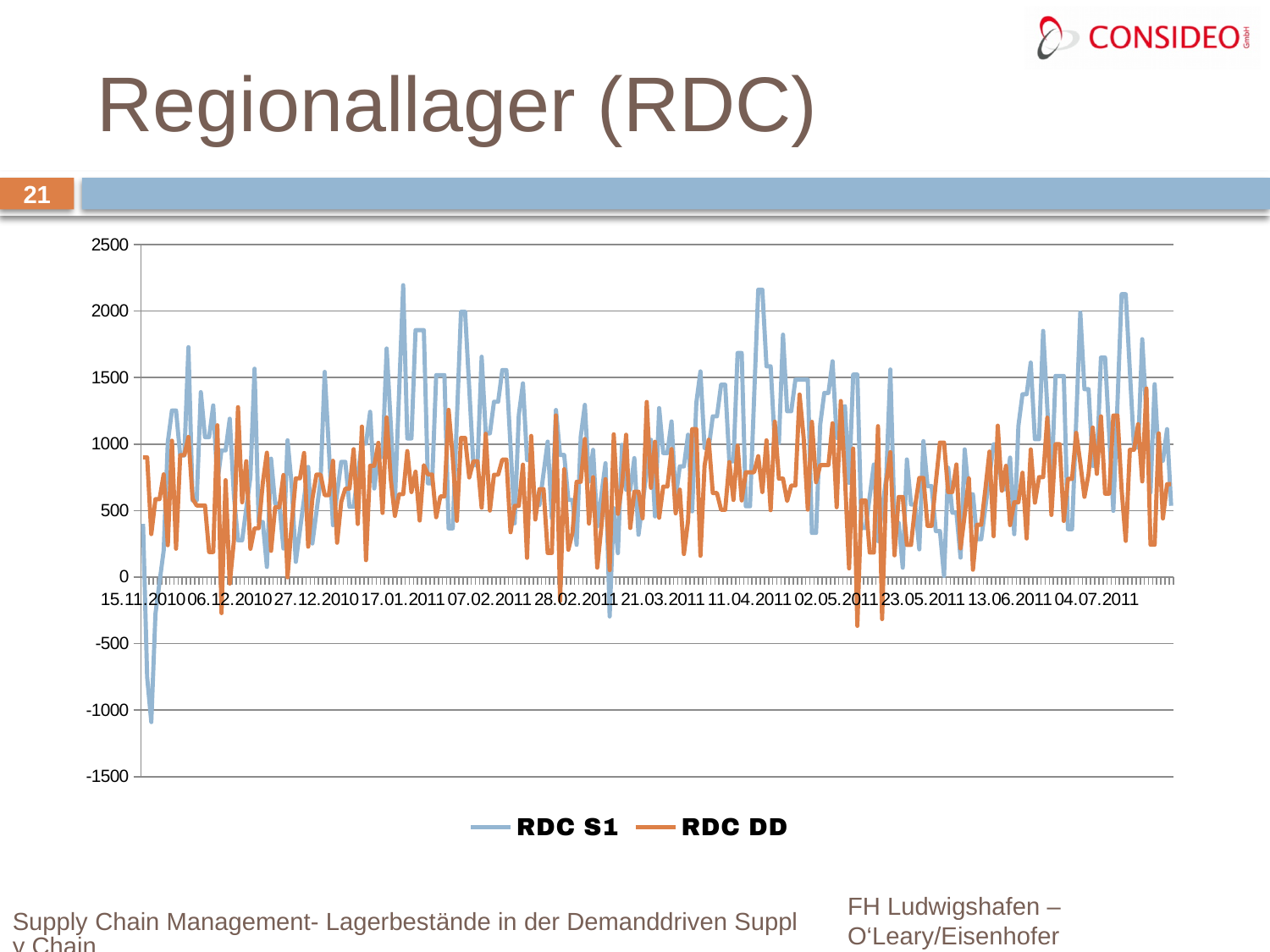

# Regionallager (RDC)
21

### Chart

| Category | RDC S1 | RDC DD |
|---|---|---|
| 15.11.2010 | 400.0 | 900.0 |
| 16.11.2010 | -752.0 | 900.0 |
| 17.11.2010 | -1090.0 | 323.0 |
| 18.11.2010 | -276.0 | 586.0 |
| 19.11.2010 | -38.0 | 586.0 |
| 20.11.2010 | 200.0 | 772.0 |
| 21.11.2010 | 1014.0 | 239.0 |
| 22.11.2010 | 1252.0 | 1025.0 |
| 23.11.2010 | 1252.0 | 213.0 |
| 24.11.2010 | 914.0 | 916.0 |
| 25.11.2010 | 914.0 | 916.0 |
| 26.11.2010 | 1728.0 | 1053.0 |
| 27.11.2010 | 576.0 | 588.0 |
| 28.11.2010 | 576.0 | 538.0 |
| 29.11.2010 | 1390.0 | 538.0 |
| 30.11.2010 | 1052.0 | 538.0 |
| 01.12.2010 | 1052.0 | 188.0 |
| 02.12.2010 | 1290.0 | 188.0 |
| 03.12.2010 | 714.0 | 1141.0 |
| 04.12.2010 | 952.0 | -271.0 |
| 05.12.2010 | 952.0 | 728.0 |
| 06.12.2010 | 1190.0 | -49.0 |
| 07.12.2010 | 614.0 | 273.0 |
| 08.12.2010 | 276.0 | 1277.0 |
| 09.12.2010 | 276.0 | 562.0 |
| 10.12.2010 | 514.0 | 871.0 |
| 11.12.2010 | 752.0 | 212.0 |
| 12.12.2010 | 1566.0 | 367.0 |
| 13.12.2010 | 414.0 | 367.0 |
| 14.12.2010 | 414.0 | 708.0 |
| 15.12.2010 | 76.0 | 935.0 |
| 16.12.2010 | 890.0 | 197.0 |
| 17.12.2010 | 552.0 | 525.0 |
| 18.12.2010 | 552.0 | 525.0 |
| 19.12.2010 | 214.0 | 767.0 |
| 20.12.2010 | 1028.0 | -2.0 |
| 21.12.2010 | 690.0 | 399.0 |
| 22.12.2010 | 114.0 | 742.0 |
| 23.12.2010 | 352.0 | 742.0 |
| 24.12.2010 | 590.0 | 933.0 |
| 25.12.2010 | 828.0 | 228.0 |
| 26.12.2010 | 252.0 | 587.0 |
| 27.12.2010 | 490.0 | 770.0 |
| 28.12.2010 | 728.0 | 770.0 |
| 29.12.2010 | 1542.0 | 616.0 |
| 30.12.2010 | 966.0 | 616.0 |
| 31.12.2010 | 390.0 | 874.0 |
| 01.01.2011 | 628.0 | 258.0 |
| 02.01.2011 | 866.0 | 566.0 |
| 03.01.2011 | 866.0 | 665.0 |
| 04.01.2011 | 528.0 | 665.0 |
| 05.01.2011 | 528.0 | 961.0 |
| 06.01.2011 | 766.0 | 399.0 |
| 07.01.2011 | 1004.0 | 1131.0 |
| 08.01.2011 | 1004.0 | 127.0 |
| 09.01.2011 | 1242.0 | 837.0 |
| 10.01.2011 | 666.0 | 837.0 |
| 11.01.2011 | 904.0 | 1009.0 |
| 12.01.2011 | 904.0 | 482.0 |
| 13.01.2011 | 1718.0 | 1200.0 |
| 14.01.2011 | 1142.0 | 733.0 |
| 15.01.2011 | 566.0 | 460.0 |
| 16.01.2011 | 1380.0 | 623.0 |
| 17.01.2011 | 2194.0 | 623.0 |
| 18.01.2011 | 1042.0 | 947.0 |
| 19.01.2011 | 1042.0 | 639.0 |
| 20.01.2011 | 1856.0 | 792.0 |
| 21.01.2011 | 1856.0 | 425.0 |
| 22.01.2011 | 1856.0 | 841.0 |
| 23.01.2011 | 704.0 | 771.0 |
| 24.01.2011 | 704.0 | 771.0 |
| 25.01.2011 | 1518.0 | 450.0 |
| 26.01.2011 | 1518.0 | 606.0 |
| 27.01.2011 | 1518.0 | 606.0 |
| 28.01.2011 | 366.0 | 1257.0 |
| 29.01.2011 | 366.0 | 899.0 |
| 30.01.2011 | 1180.0 | 423.0 |
| 31.01.2011 | 1994.0 | 1046.0 |
| 01.02.2011 | 1994.0 | 1046.0 |
| 02.02.2011 | 1418.0 | 749.0 |
| 03.02.2011 | 842.0 | 870.0 |
| 04.02.2011 | 842.0 | 870.0 |
| 05.02.2011 | 1656.0 | 522.0 |
| 06.02.2011 | 1080.0 | 1077.0 |
| 07.02.2011 | 1080.0 | 500.0 |
| 08.02.2011 | 1318.0 | 769.0 |
| 09.02.2011 | 1318.0 | 769.0 |
| 10.02.2011 | 1556.0 | 883.0 |
| 11.02.2011 | 1556.0 | 883.0 |
| 12.02.2011 | 980.0 | 337.0 |
| 13.02.2011 | 404.0 | 535.0 |
| 14.02.2011 | 1218.0 | 535.0 |
| 15.02.2011 | 1456.0 | 845.0 |
| 16.02.2011 | 880.0 | 144.0 |
| 17.02.2011 | 880.0 | 1061.0 |
| 18.02.2011 | 542.0 | 433.0 |
| 19.02.2011 | 542.0 | 661.0 |
| 20.02.2011 | 780.0 | 661.0 |
| 21.02.2011 | 1018.0 | 181.0 |
| 22.02.2011 | 442.0 | 181.0 |
| 23.02.2011 | 1256.0 | 1215.0 |
| 24.02.2011 | 918.0 | -180.0 |
| 25.02.2011 | 918.0 | 811.0 |
| 26.02.2011 | 580.0 | 205.0 |
| 27.02.2011 | 580.0 | 334.0 |
| 28.02.2011 | 242.0 | 716.0 |
| 01.03.2011 | 1056.0 | 716.0 |
| 02.03.2011 | 1294.0 | 1038.0 |
| 03.03.2011 | 718.0 | 402.0 |
| 04.03.2011 | 956.0 | 751.0 |
| 05.03.2011 | 380.0 | 71.0 |
| 06.03.2011 | 618.0 | 380.0 |
| 07.03.2011 | 856.0 | 736.0 |
| 08.03.2011 | -296.0 | 52.0 |
| 09.03.2011 | 518.0 | 1073.0 |
| 10.03.2011 | 180.0 | 475.0 |
| 11.03.2011 | 994.0 | 696.0 |
| 12.03.2011 | 656.0 | 1070.0 |
| 13.03.2011 | 656.0 | 369.0 |
| 14.03.2011 | 894.0 | 642.0 |
| 15.03.2011 | 318.0 | 642.0 |
| 16.03.2011 | 556.0 | 442.0 |
| 17.03.2011 | 794.0 | 1316.0 |
| 18.03.2011 | 1032.0 | 671.0 |
| 19.03.2011 | 456.0 | 1017.0 |
| 20.03.2011 | 1270.0 | 446.0 |
| 21.03.2011 | 932.0 | 680.0 |
| 22.03.2011 | 932.0 | 680.0 |
| 23.03.2011 | 1170.0 | 962.0 |
| 24.03.2011 | 594.0 | 479.0 |
| 25.03.2011 | 832.0 | 657.0 |
| 26.03.2011 | 832.0 | 173.0 |
| 27.03.2011 | 1070.0 | 422.0 |
| 28.03.2011 | 494.0 | 1112.0 |
| 29.03.2011 | 1308.0 | 1112.0 |
| 30.03.2011 | 1546.0 | 160.0 |
| 31.03.2011 | 970.0 | 835.0 |
| 01.04.2011 | 970.0 | 1032.0 |
| 02.04.2011 | 1208.0 | 632.0 |
| 03.04.2011 | 1208.0 | 632.0 |
| 04.04.2011 | 1446.0 | 506.0 |
| 05.04.2011 | 1446.0 | 506.0 |
| 06.04.2011 | 870.0 | 865.0 |
| 07.04.2011 | 870.0 | 580.0 |
| 08.04.2011 | 1684.0 | 988.0 |
| 09.04.2011 | 1684.0 | 576.0 |
| 10.04.2011 | 532.0 | 788.0 |
| 11.04.2011 | 532.0 | 788.0 |
| 12.04.2011 | 1346.0 | 788.0 |
| 13.04.2011 | 2160.0 | 909.0 |
| 14.04.2011 | 2160.0 | 639.0 |
| 15.04.2011 | 1584.0 | 1028.0 |
| 16.04.2011 | 1584.0 | 503.0 |
| 17.04.2011 | 1008.0 | 1168.0 |
| 18.04.2011 | 1008.0 | 740.0 |
| 19.04.2011 | 1822.0 | 740.0 |
| 20.04.2011 | 1246.0 | 572.0 |
| 21.04.2011 | 1246.0 | 688.0 |
| 22.04.2011 | 1484.0 | 688.0 |
| 23.04.2011 | 1484.0 | 1372.0 |
| 24.04.2011 | 1484.0 | 1048.0 |
| 25.04.2011 | 1484.0 | 507.0 |
| 26.04.2011 | 332.0 | 1167.0 |
| 27.04.2011 | 332.0 | 713.0 |
| 28.04.2011 | 1146.0 | 842.0 |
| 29.04.2011 | 1384.0 | 842.0 |
| 30.04.2011 | 1384.0 | 842.0 |
| 01.05.2011 | 1622.0 | 1156.0 |
| 02.05.2011 | 1046.0 | 525.0 |
| 03.05.2011 | 1046.0 | 1323.0 |
| 04.05.2011 | 1284.0 | 750.0 |
| 05.05.2011 | 708.0 | 65.0 |
| 06.05.2011 | 1522.0 | 966.0 |
| 07.05.2011 | 1522.0 | -367.0 |
| 08.05.2011 | 370.0 | 576.0 |
| 09.05.2011 | 370.0 | 576.0 |
| 10.05.2011 | 608.0 | 184.0 |
| 11.05.2011 | 846.0 | 184.0 |
| 12.05.2011 | 270.0 | 1134.0 |
| 13.05.2011 | 508.0 | -316.0 |
| 14.05.2011 | 746.0 | 710.0 |
| 15.05.2011 | 1560.0 | 939.0 |
| 16.05.2011 | 408.0 | 163.0 |
| 17.05.2011 | 408.0 | 602.0 |
| 18.05.2011 | 70.0 | 602.0 |
| 19.05.2011 | 884.0 | 241.0 |
| 20.05.2011 | 546.0 | 241.0 |
| 21.05.2011 | 546.0 | 534.0 |
| 22.05.2011 | 208.0 | 745.0 |
| 23.05.2011 | 1022.0 | 745.0 |
| 24.05.2011 | 684.0 | 385.0 |
| 25.05.2011 | 684.0 | 385.0 |
| 26.05.2011 | 346.0 | 708.0 |
| 27.05.2011 | 346.0 | 1011.0 |
| 28.05.2011 | 8.0 | 1011.0 |
| 29.05.2011 | 822.0 | 639.0 |
| 30.05.2011 | 484.0 | 639.0 |
| 31.05.2011 | 484.0 | 846.0 |
| 01.06.2011 | 146.0 | 215.0 |
| 02.06.2011 | 960.0 | 468.0 |
| 03.06.2011 | 622.0 | 742.0 |
| 04.06.2011 | 622.0 | 55.0 |
| 05.06.2011 | 284.0 | 393.0 |
| 06.06.2011 | 284.0 | 393.0 |
| 07.06.2011 | 522.0 | 659.0 |
| 08.06.2011 | 760.0 | 943.0 |
| 09.06.2011 | 998.0 | 307.0 |
| 10.06.2011 | 998.0 | 1138.0 |
| 11.06.2011 | 660.0 | 649.0 |
| 12.06.2011 | 660.0 | 836.0 |
| 13.06.2011 | 898.0 | 391.0 |
| 14.06.2011 | 322.0 | 562.0 |
| 15.06.2011 | 1136.0 | 562.0 |
| 16.06.2011 | 1374.0 | 784.0 |
| 17.06.2011 | 1374.0 | 290.0 |
| 18.06.2011 | 1612.0 | 959.0 |
| 19.06.2011 | 1036.0 | 559.0 |
| 20.06.2011 | 1036.0 | 751.0 |
| 21.06.2011 | 1850.0 | 751.0 |
| 22.06.2011 | 1274.0 | 1198.0 |
| 23.06.2011 | 698.0 | 467.0 |
| 24.06.2011 | 1512.0 | 999.0 |
| 25.06.2011 | 1512.0 | 999.0 |
| 26.06.2011 | 1512.0 | 422.0 |
| 27.06.2011 | 360.0 | 738.0 |
| 28.06.2011 | 360.0 | 738.0 |
| 29.06.2011 | 1174.0 | 1084.0 |
| 30.06.2011 | 1988.0 | 857.0 |
| 01.07.2011 | 1412.0 | 603.0 |
| 02.07.2011 | 1412.0 | 776.0 |
| 03.07.2011 | 836.0 | 1124.0 |
| 04.07.2011 | 836.0 | 776.0 |
| 05.07.2011 | 1650.0 | 1208.0 |
| 06.07.2011 | 1650.0 | 627.0 |
| 07.07.2011 | 1074.0 | 627.0 |
| 08.07.2011 | 498.0 | 1214.0 |
| 09.07.2011 | 1312.0 | 1214.0 |
| 10.07.2011 | 2126.0 | 659.0 |
| 11.07.2011 | 2126.0 | 272.0 |
| 12.07.2011 | 1550.0 | 957.0 |
| 13.07.2011 | 974.0 | 957.0 |
| 14.07.2011 | 974.0 | 1149.0 |
| 15.07.2011 | 1788.0 | 719.0 |
| 16.07.2011 | 1212.0 | 1417.0 |
| 17.07.2011 | 636.0 | 243.0 |
| 18.07.2011 | 1450.0 | 243.0 |
| 19.07.2011 | 874.0 | 1080.0 |
| 20.07.2011 | 874.0 | 441.0 |
| 21.07.2011 | 1112.0 | 698.0 |
| 22.07.2011 | 536.0 | 698.0 |
Supply Chain Management- Lagerbestände in der Demanddriven Supply Chain
FH Ludwigshafen – O‘Leary/Eisenhofer